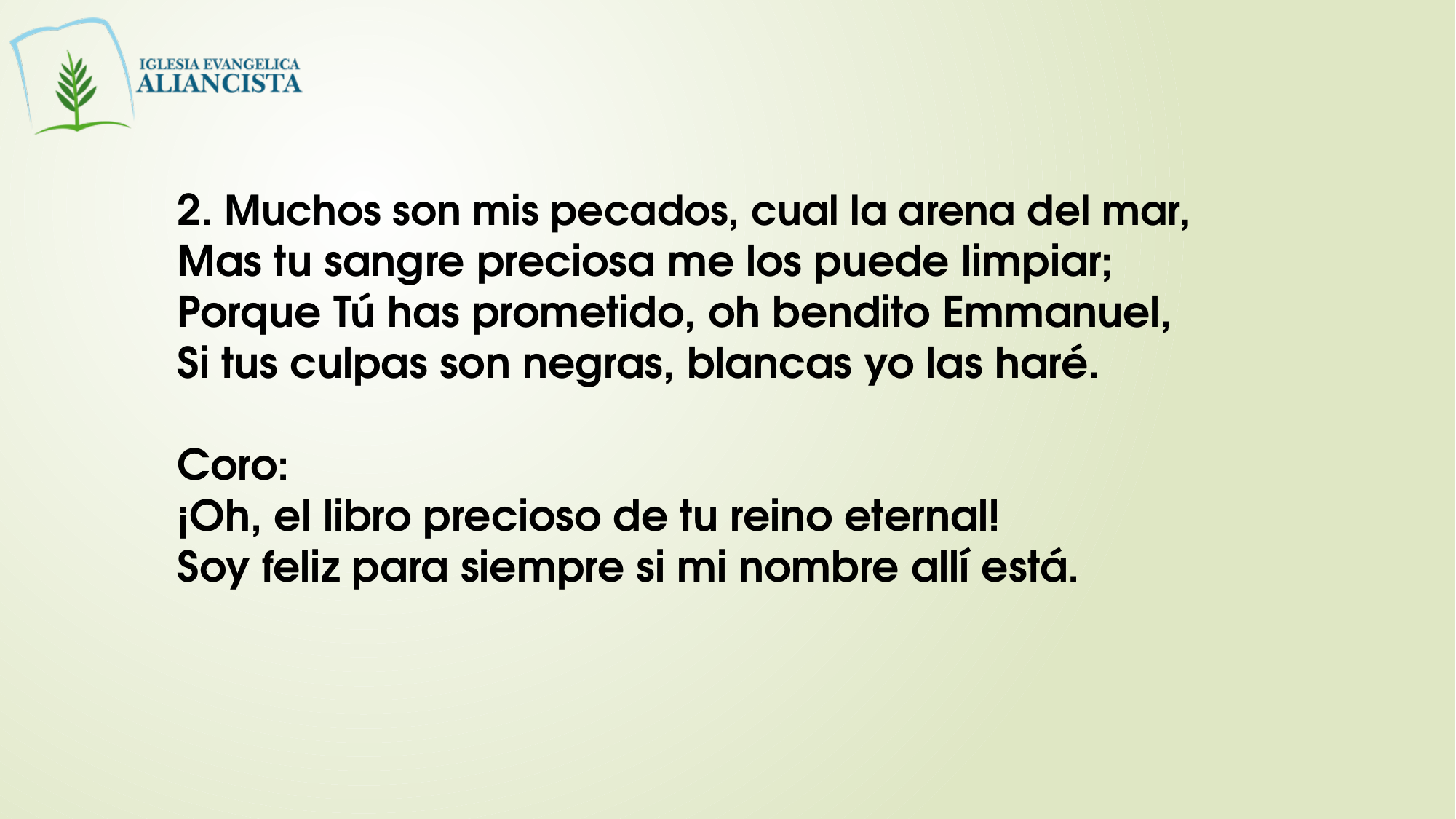

2. Muchos son mis pecados, cual la arena del mar,
Mas tu sangre preciosa me los puede limpiar;
Porque Tú has prometido, oh bendito Emmanuel,
Si tus culpas son negras, blancas yo las haré.

Coro:
¡Oh, el libro precioso de tu reino eternal!
Soy feliz para siempre si mi nombre allí está.